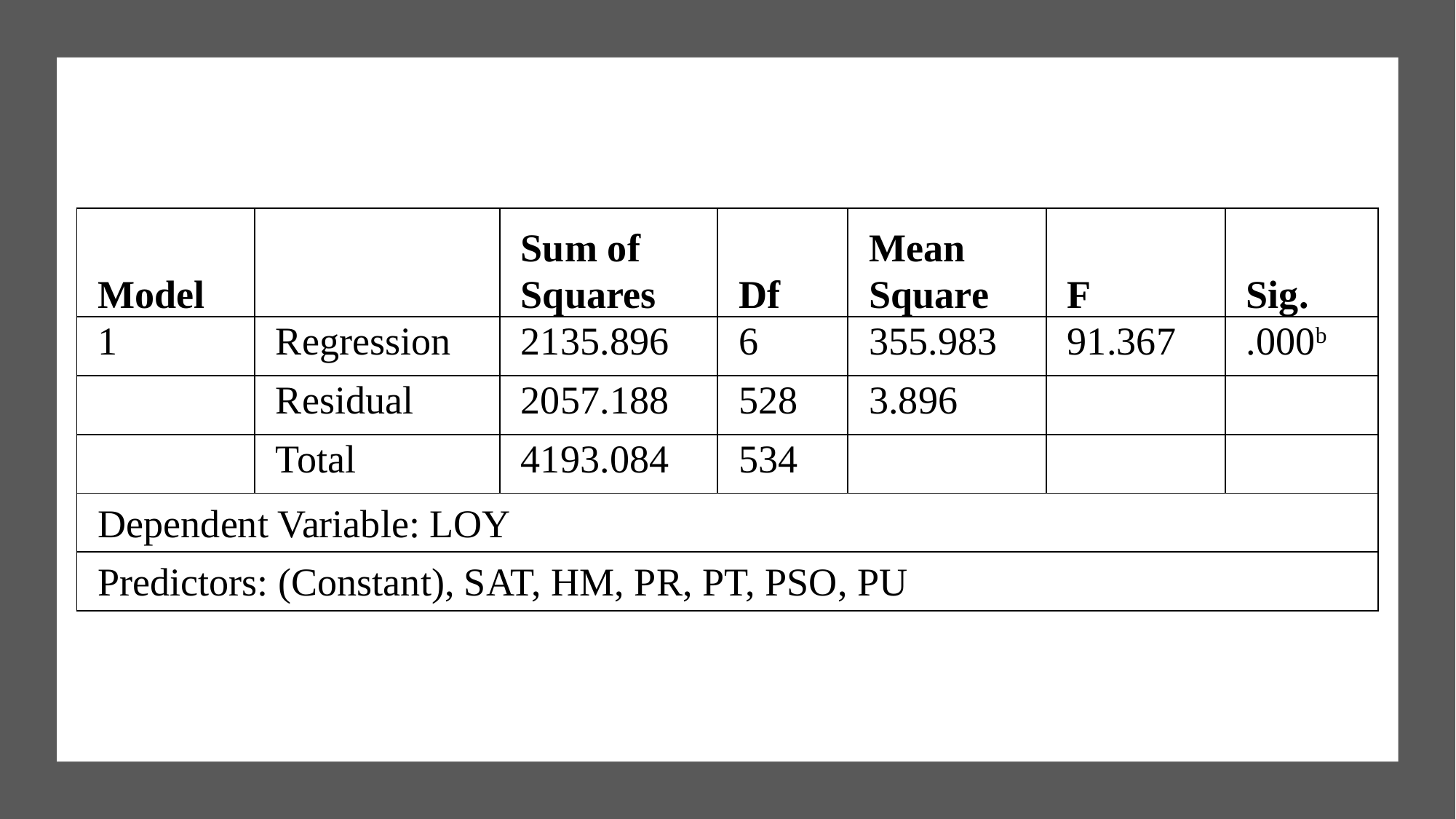

| Model |  | Sum of Squares | Df | Mean Square | F | Sig. |
| --- | --- | --- | --- | --- | --- | --- |
| 1 | Regression | 2135.896 | 6 | 355.983 | 91.367 | .000b |
|  | Residual | 2057.188 | 528 | 3.896 |  |  |
|  | Total | 4193.084 | 534 |  |  |  |
| Dependent Variable: LOY |  |  |  |  |  |  |
| Predictors: (Constant), SAT, HM, PR, PT, PSO, PU |  |  |  |  |  |  |